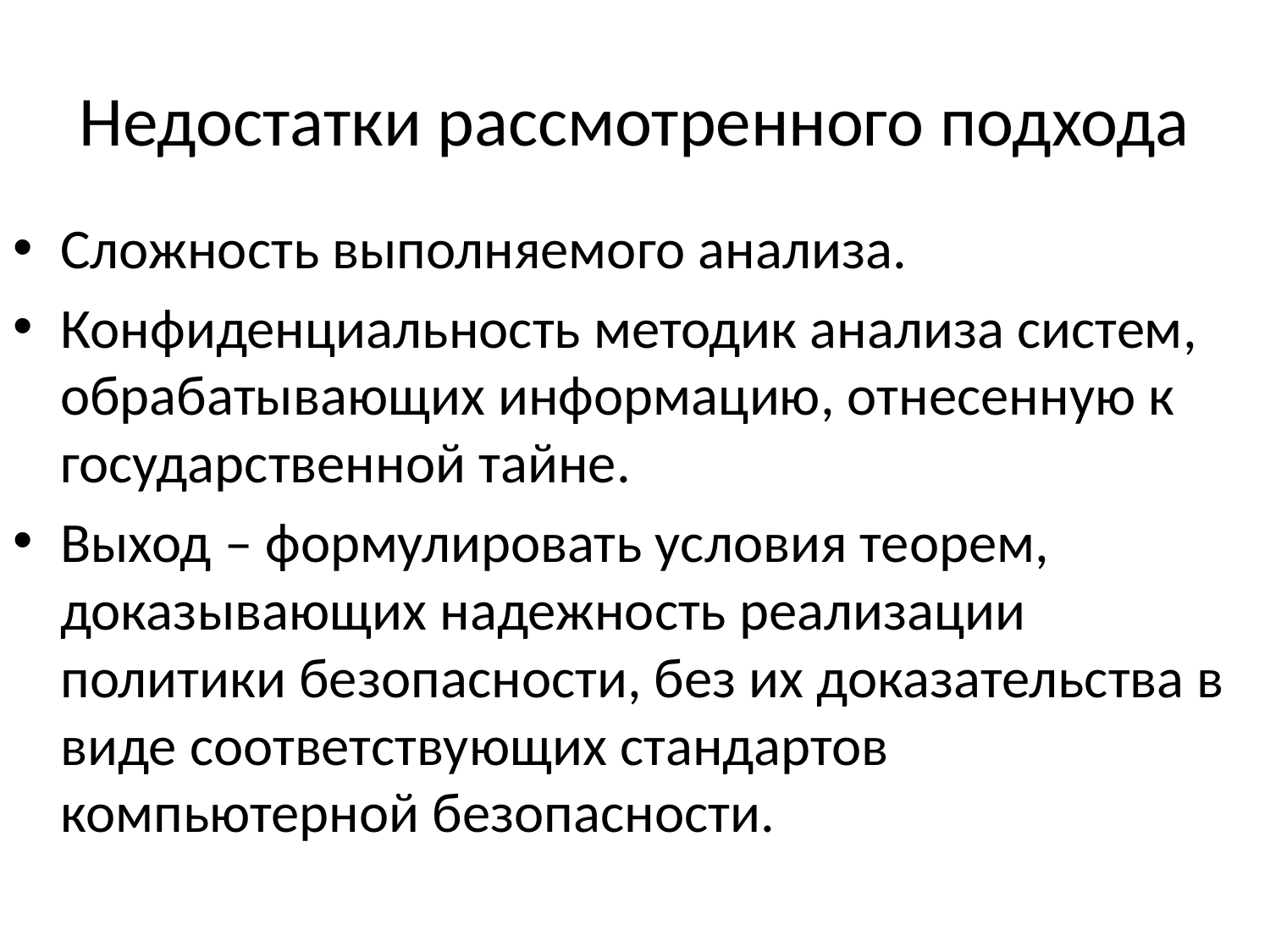

# Недостатки рассмотренного подхода
Сложность выполняемого анализа.
Конфиденциальность методик анализа систем, обрабатывающих информацию, отнесенную к государственной тайне.
Выход – формулировать условия теорем, доказывающих надежность реализации политики безопасности, без их доказательства в виде соответствующих стандартов компьютерной безопасности.